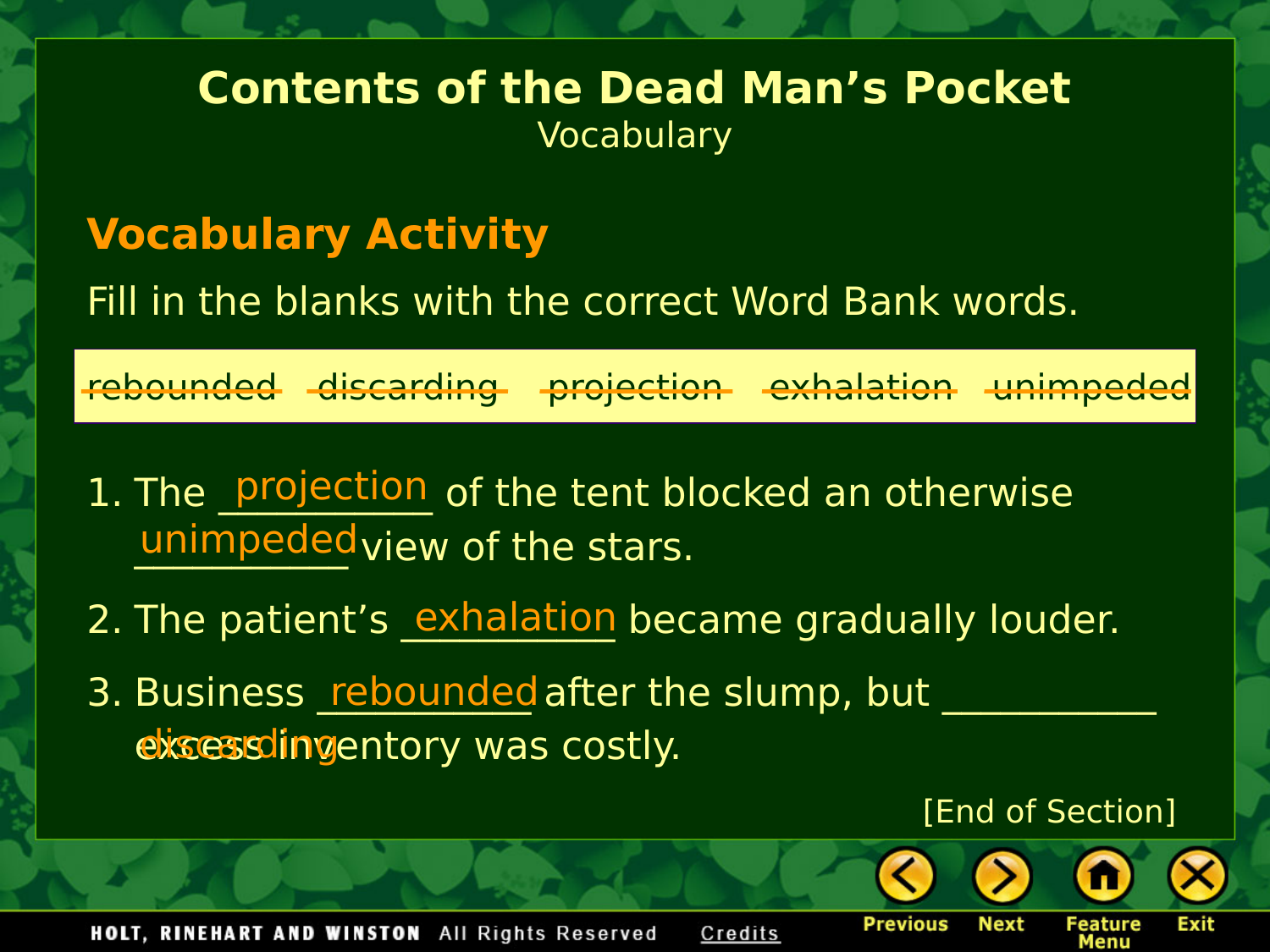

# Contents of the Dead Man’s Pocket Vocabulary
Vocabulary Activity
Fill in the blanks with the correct Word Bank words.
rebounded 	discarding	projection	exhalation 	unimpeded

1.	The ___________ of the tent blocked an otherwise ___________ view of the stars.
2.	The patient’s ___________ became gradually louder.
3.	Business ___________ after the slump, but ___________ excess inventory was costly.
projection
unimpeded
exhalation
rebounded
discarding
[End of Section]